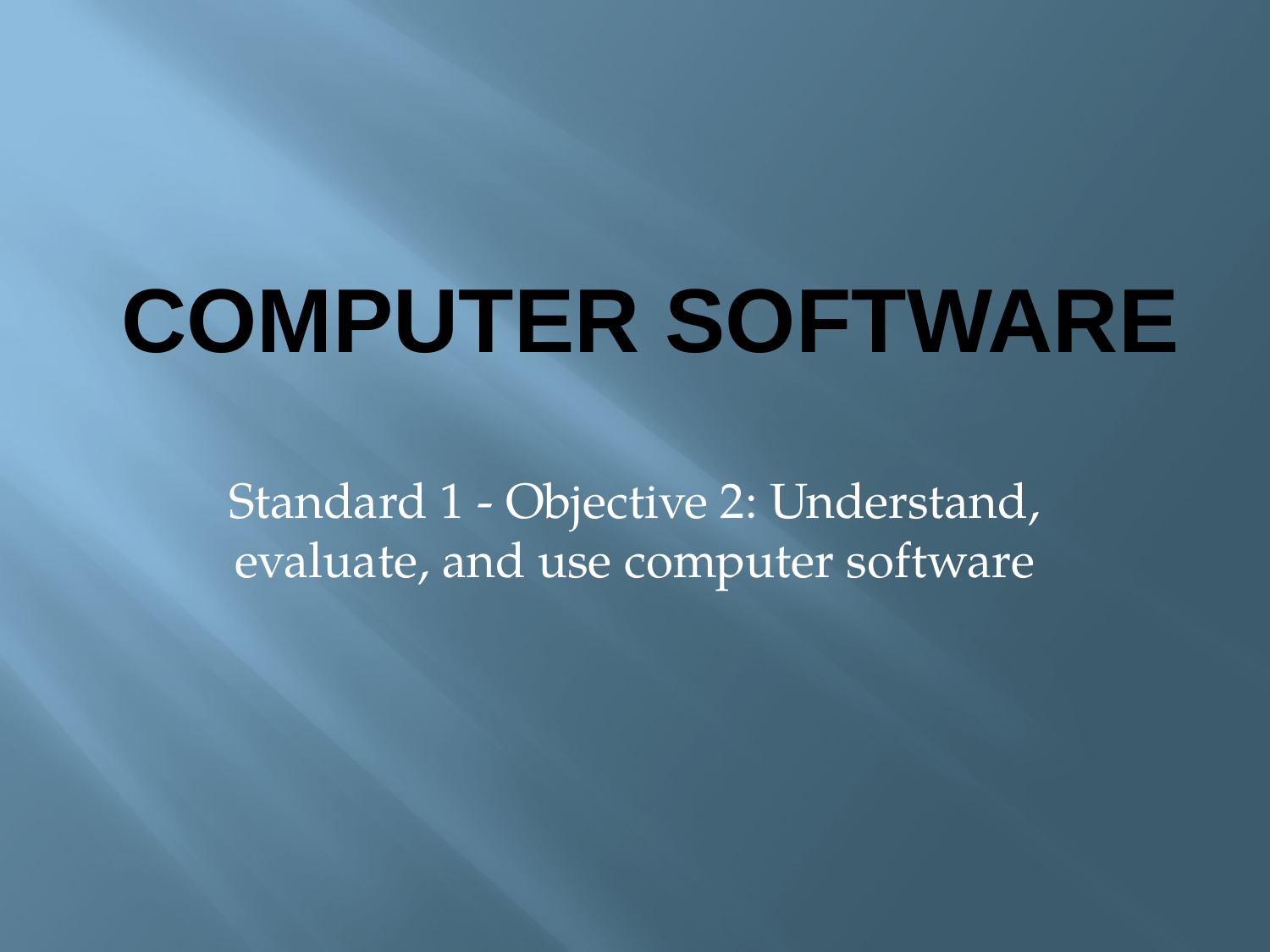

# Computer Software
Standard 1 - Objective 2: Understand, evaluate, and use computer software